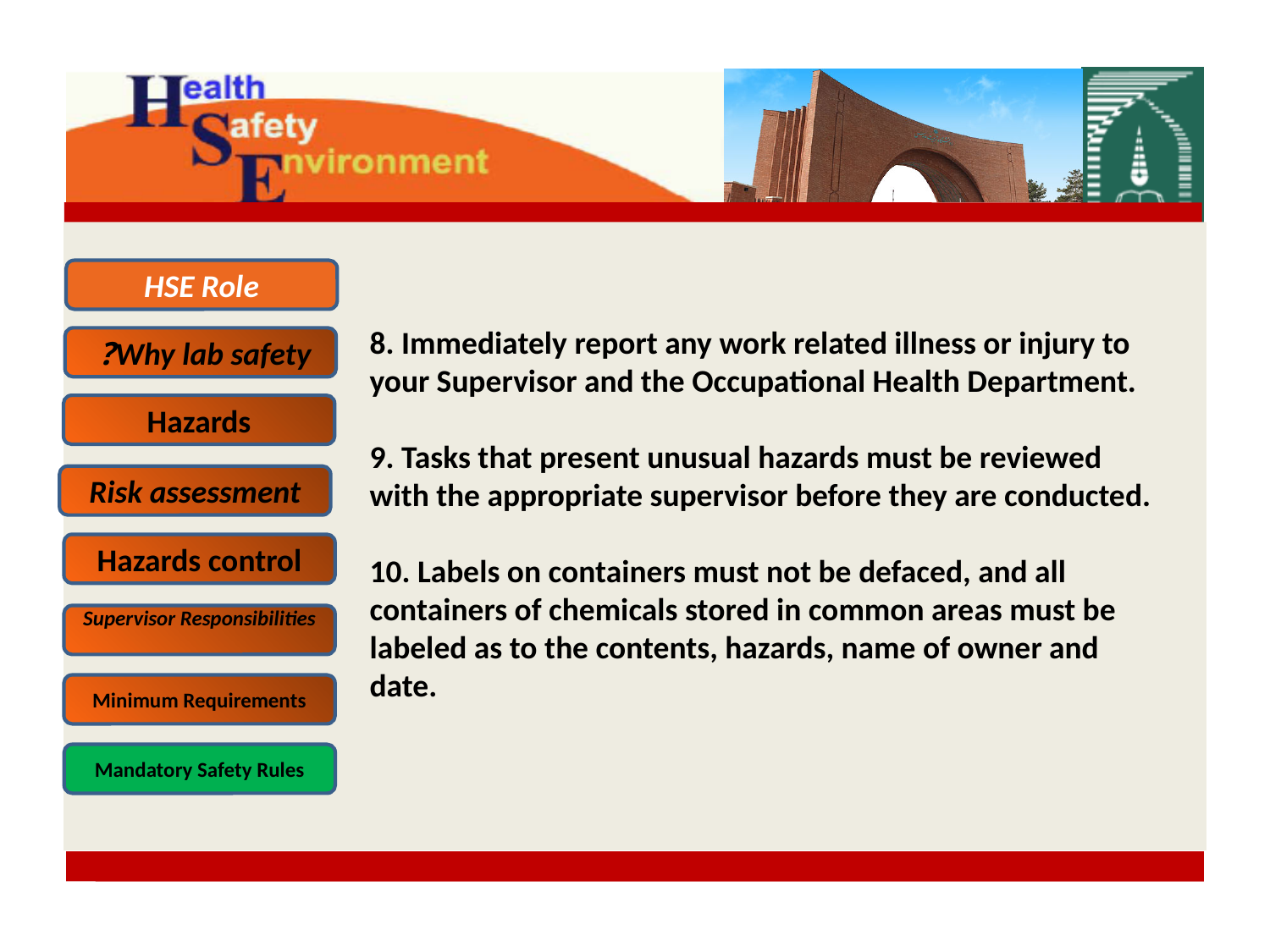

HSE Role
8. Immediately report any work related illness or injury to your Supervisor and the Occupational Health Department.

9. Tasks that present unusual hazards must be reviewed with the appropriate supervisor before they are conducted.

10. Labels on containers must not be defaced, and all containers of chemicals stored in common areas must be labeled as to the contents, hazards, name of owner and date.
Why lab safety?
Hazards
Risk assessment
Hazards control
Supervisor Responsibilities

Minimum Requirements
Mandatory Safety Rules